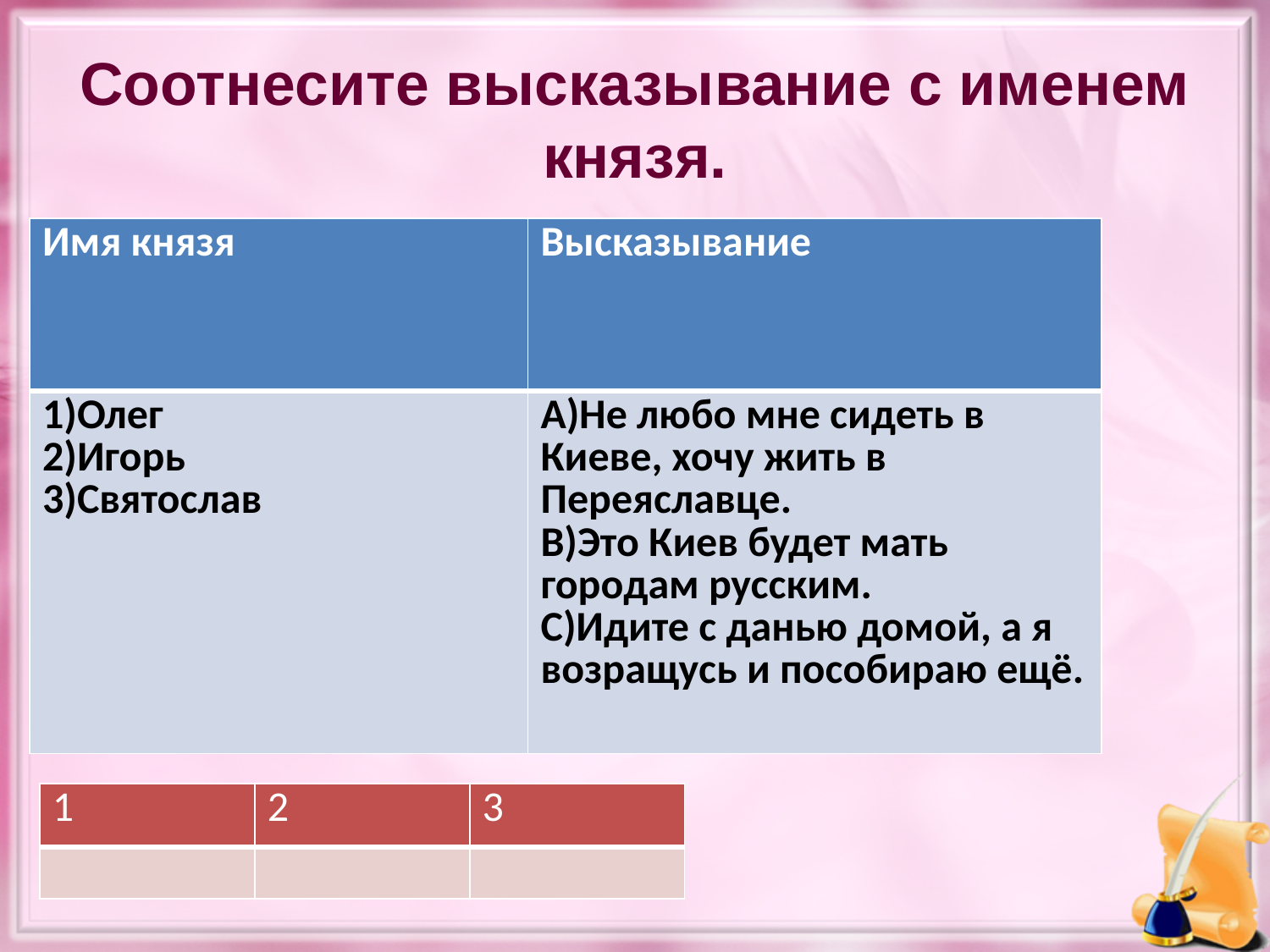

# Соотнесите высказывание с именем князя.
| Имя князя | Высказывание |
| --- | --- |
| 1)Олег 2)Игорь 3)Святослав | А)Не любо мне сидеть в Киеве, хочу жить в Переяславце. В)Это Киев будет мать городам русским. С)Идите с данью домой, а я возращусь и пособираю ещё. |
| 1 | 2 | 3 |
| --- | --- | --- |
|  |  |  |